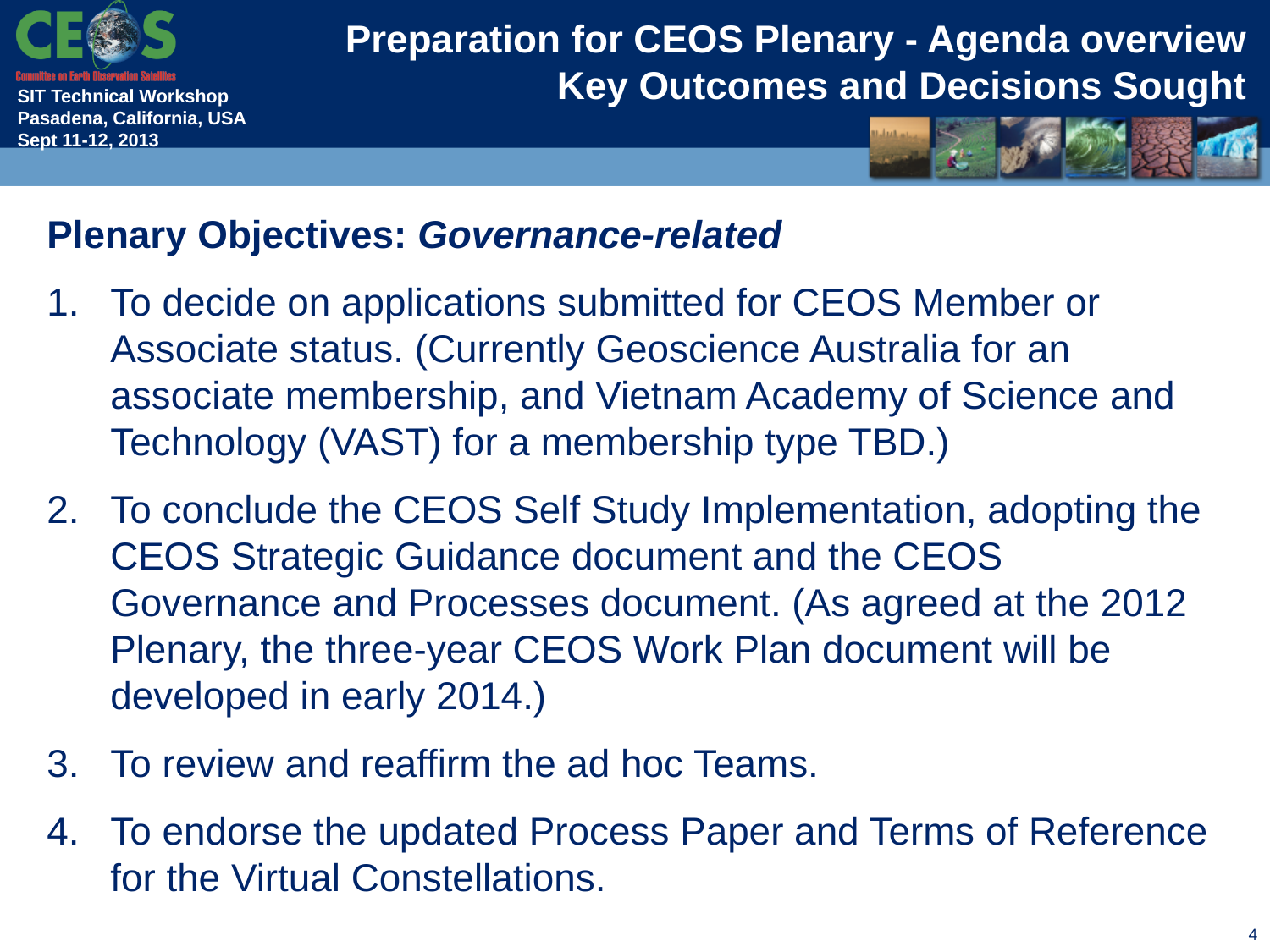

# Preparation for CEOS Plenary - Agenda overview Key Outcomes and Decisions Sought
Plenary Objectives: Governance-related
To decide on applications submitted for CEOS Member or Associate status. (Currently Geoscience Australia for an associate membership, and Vietnam Academy of Science and Technology (VAST) for a membership type TBD.)
To conclude the CEOS Self Study Implementation, adopting the CEOS Strategic Guidance document and the CEOS Governance and Processes document. (As agreed at the 2012 Plenary, the three-year CEOS Work Plan document will be developed in early 2014.)
To review and reaffirm the ad hoc Teams.
To endorse the updated Process Paper and Terms of Reference for the Virtual Constellations.
4